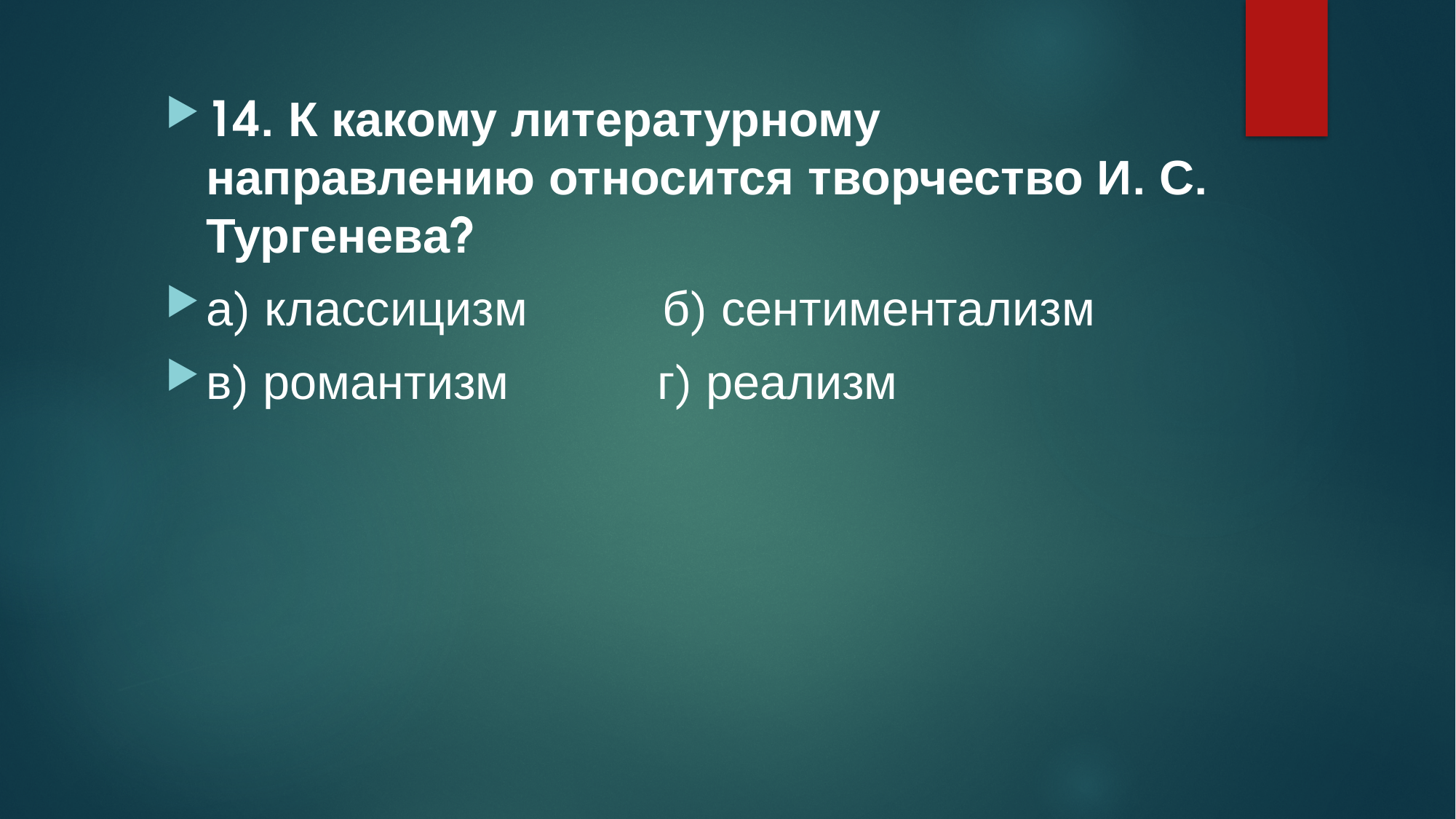

14. К какому литературному направлению относится творчество И. С. Тургенева?
а) классицизм          б) сентиментализм
в) романтизм           г) реализм